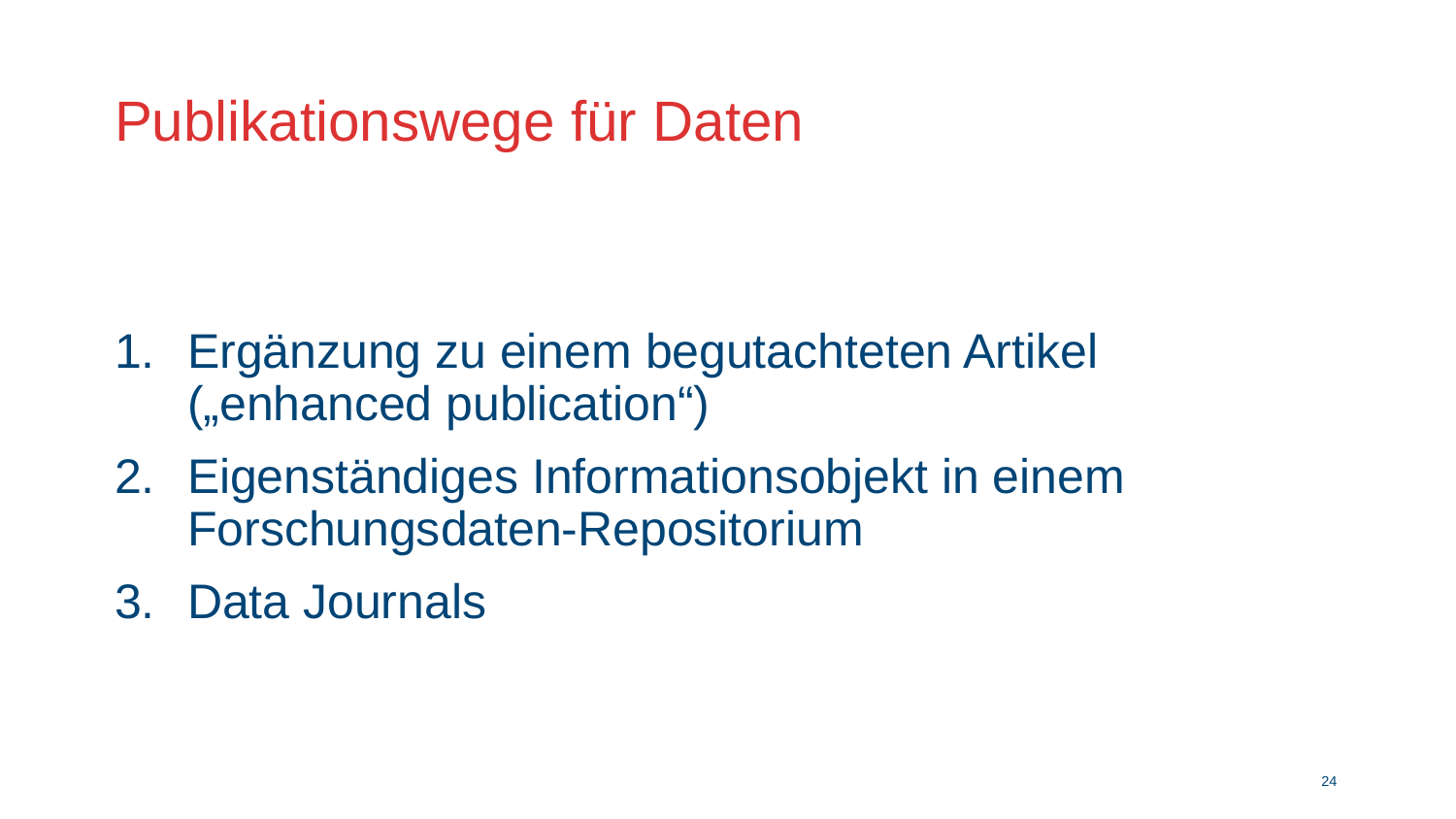

# Publikationswege für Daten
Ergänzung zu einem begutachteten Artikel
(„enhanced publication“)
Eigenständiges Informationsobjekt in einem Forschungsdaten-Repositorium
Data Journals
24